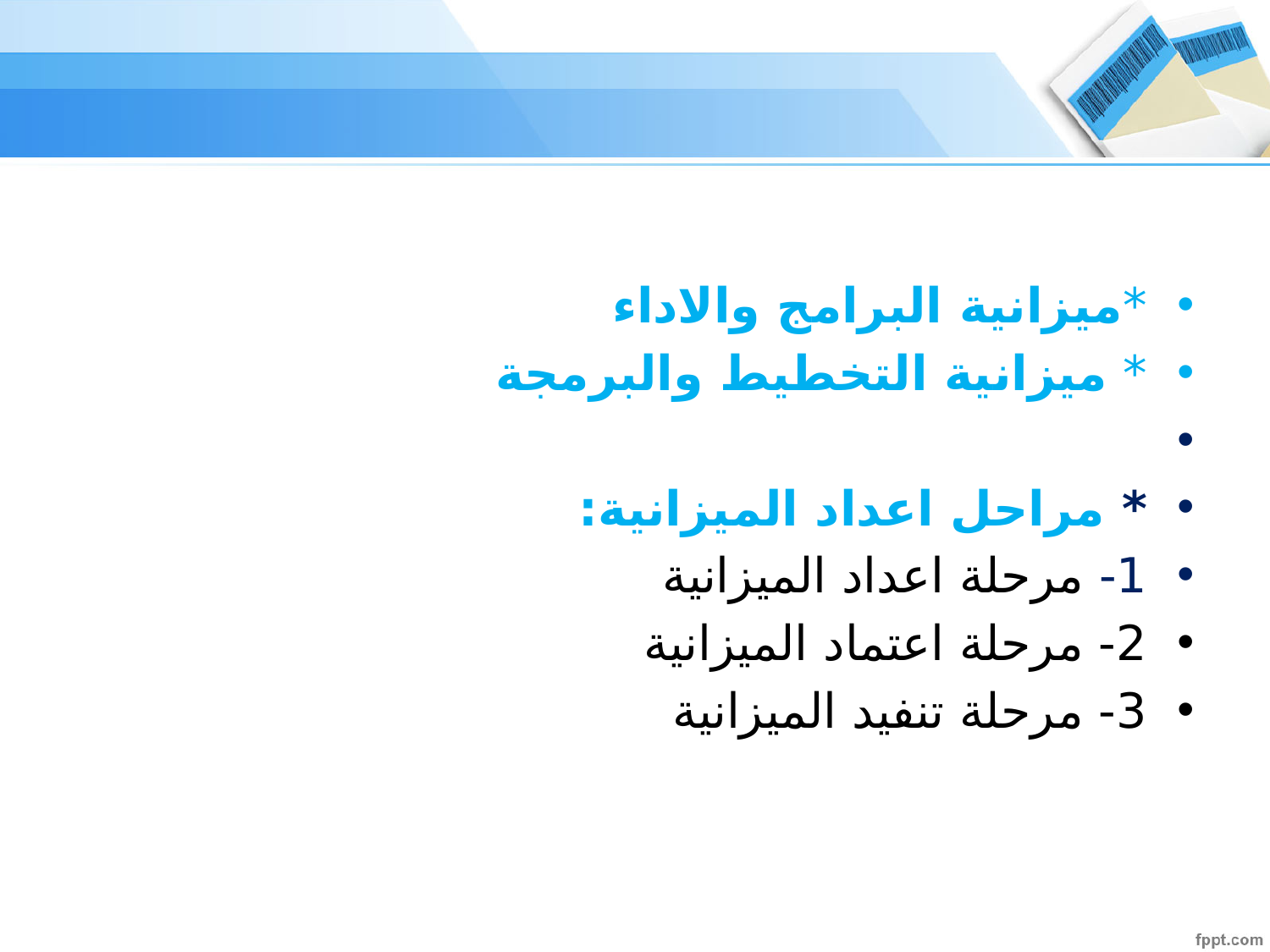

*ميزانية البرامج والاداء
* ميزانية التخطيط والبرمجة

* مراحل اعداد الميزانية:
1- مرحلة اعداد الميزانية
2- مرحلة اعتماد الميزانية
3- مرحلة تنفيد الميزانية